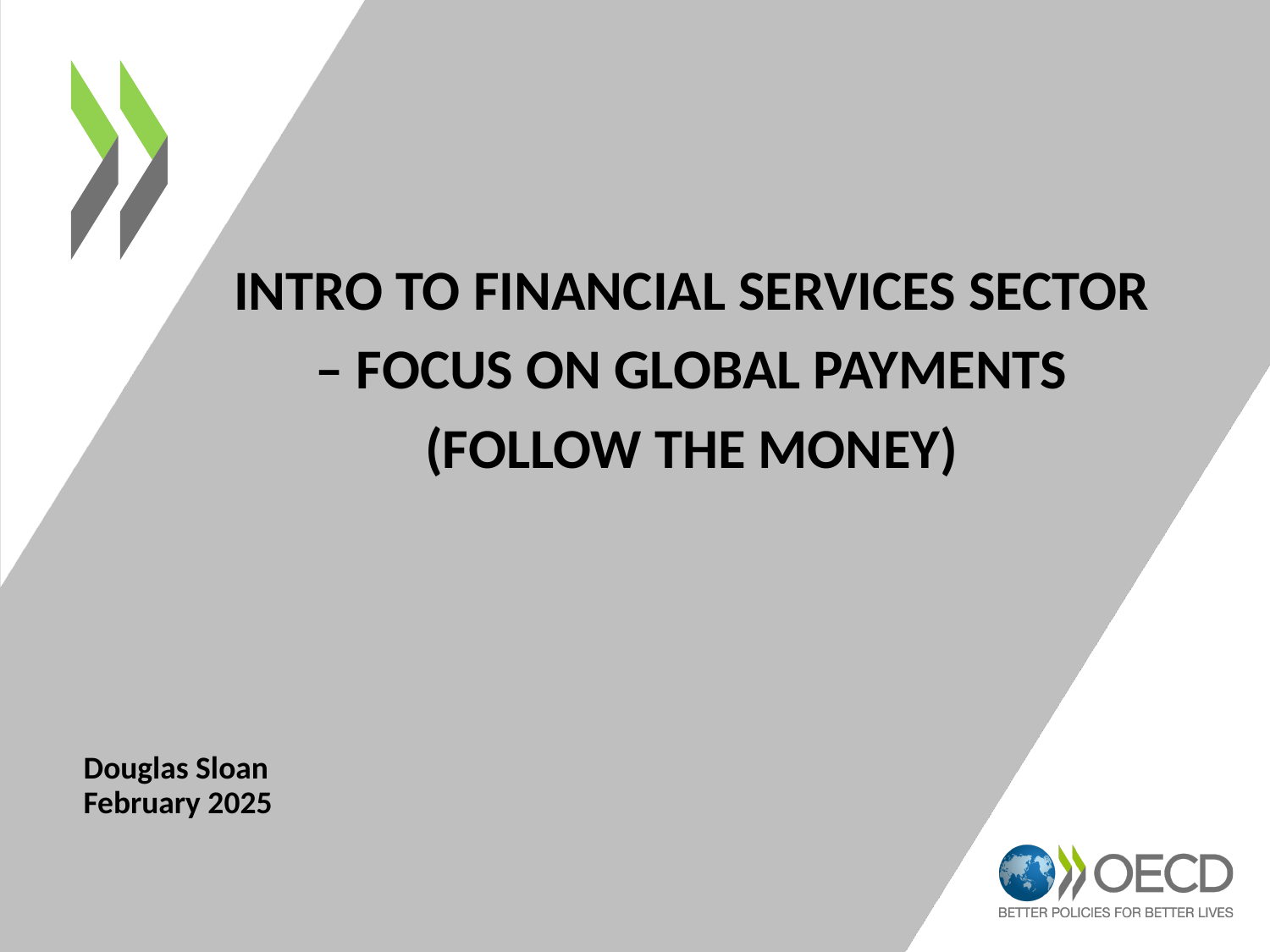

# Intro to financial services sector – focus on global payments (follow the money)
Douglas Sloan
February 2025